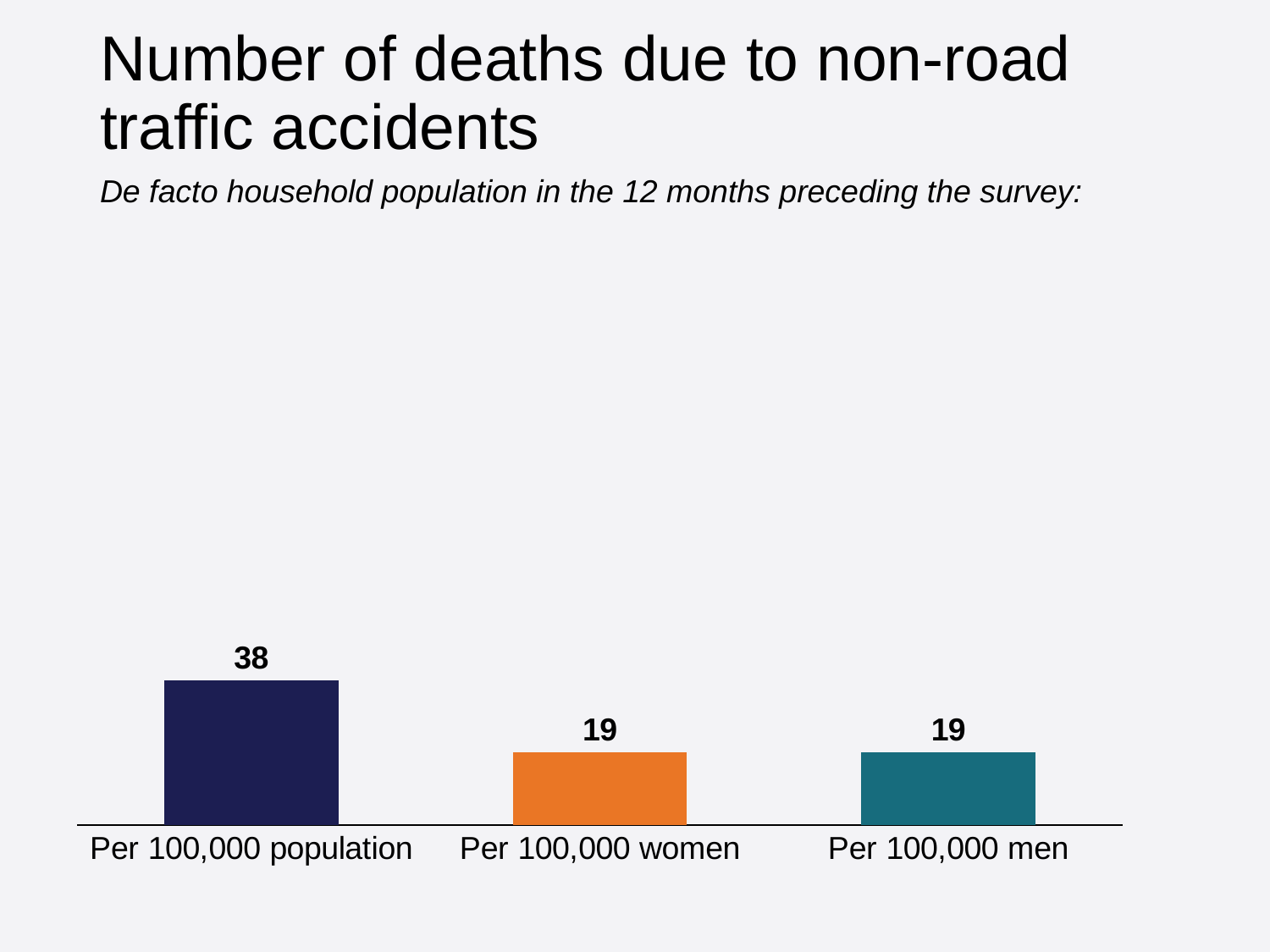

# Number of deaths due to non-road traffic accidents
De facto household population in the 12 months preceding the survey:

### Chart

| Category |  |
|---|---|
| Per 100,000 population | 38.0 |
| Per 100,000 women | 19.0 |
| Per 100,000 men | 19.0 |